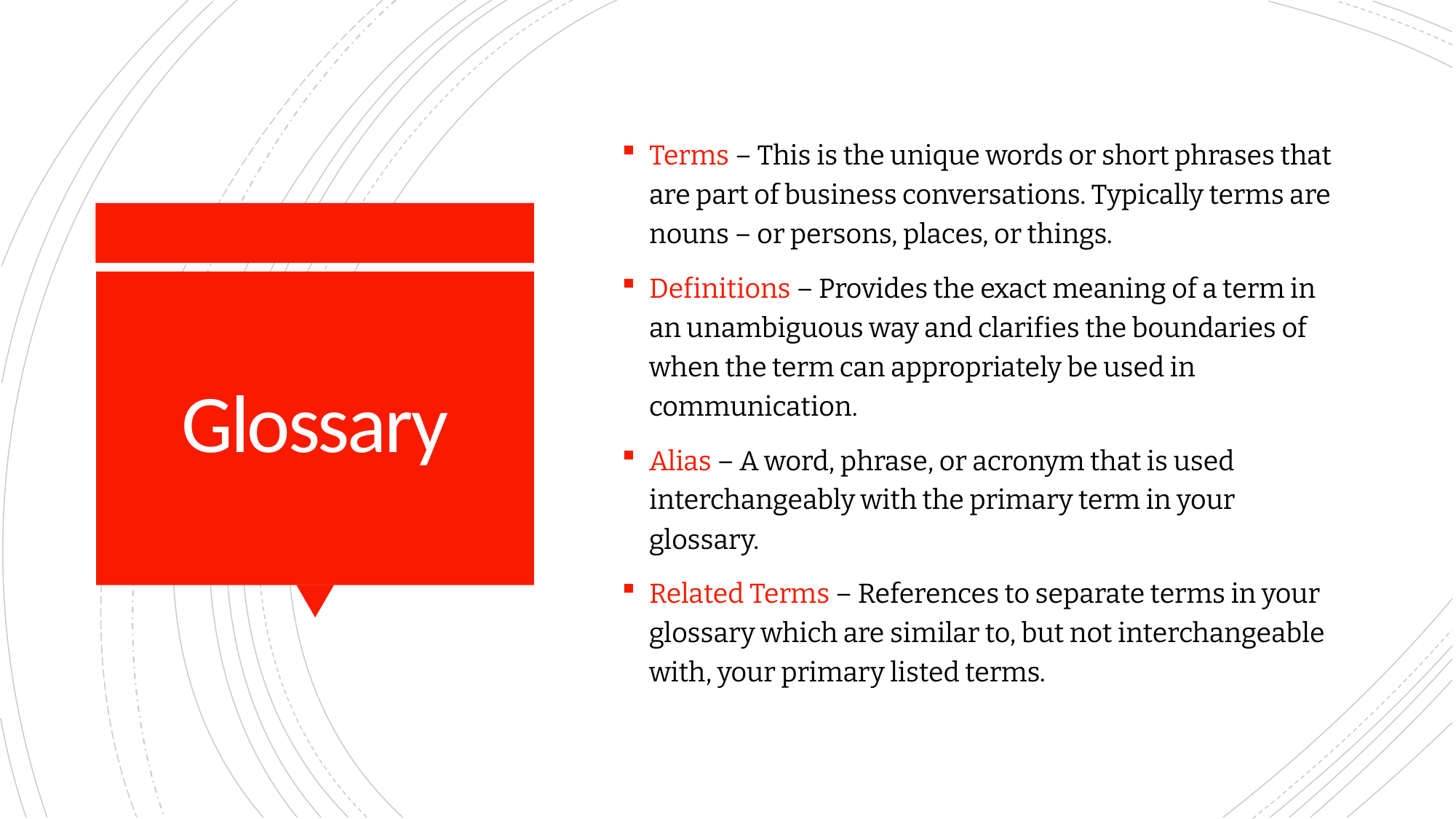

Terms – This is the unique words or short phrases that are part of business conversations. Typically terms are nouns – or persons, places, or things.
Definitions – Provides the exact meaning of a term in an unambiguous way and clarifies the boundaries of when the term can appropriately be used in communication.
Alias – A word, phrase, or acronym that is used interchangeably with the primary term in your glossary.
Related Terms – References to separate terms in your glossary which are similar to, but not interchangeable with, your primary listed terms.
# Glossary